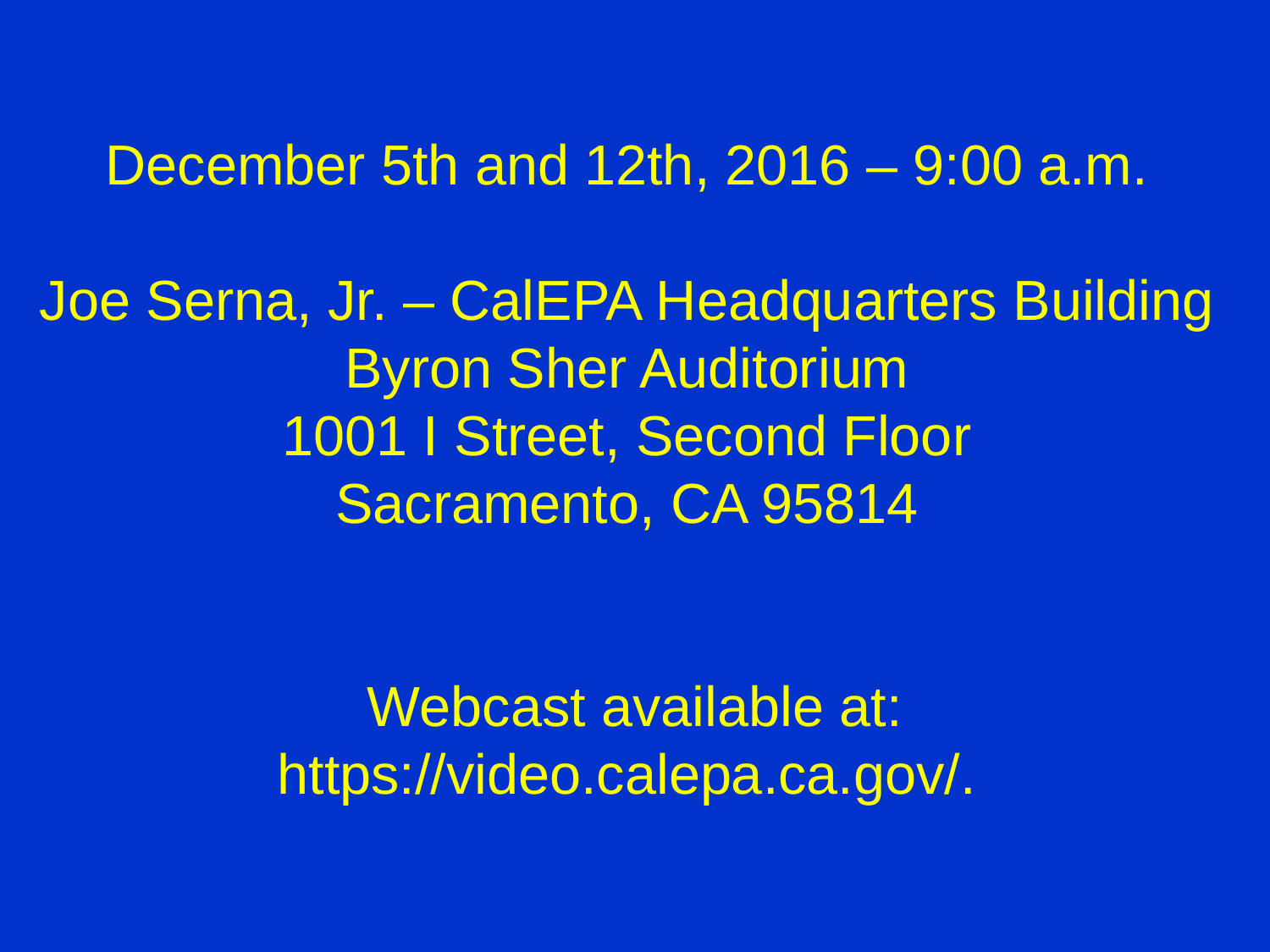

December 5th and 12th, 2016 – 9:00 a.m.

Joe Serna, Jr. – CalEPA Headquarters Building
Byron Sher Auditorium
1001 I Street, Second Floor
Sacramento, CA 95814

Webcast available at: https://video.calepa.ca.gov/.
3